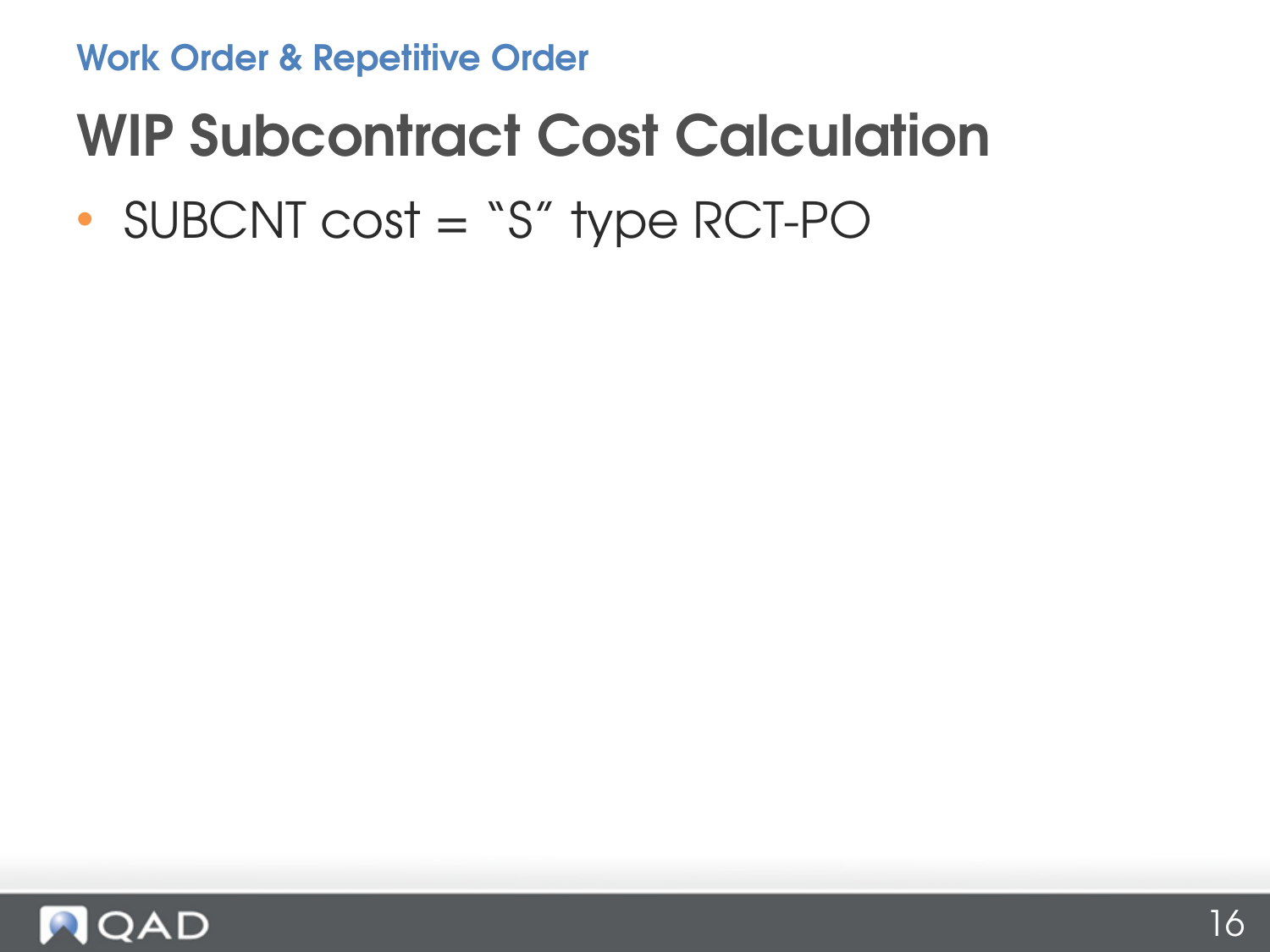

Work Order & Repetitive Order
# WIP Subcontract Cost Calculation
SUBCNT cost = “S” type RCT-PO
16